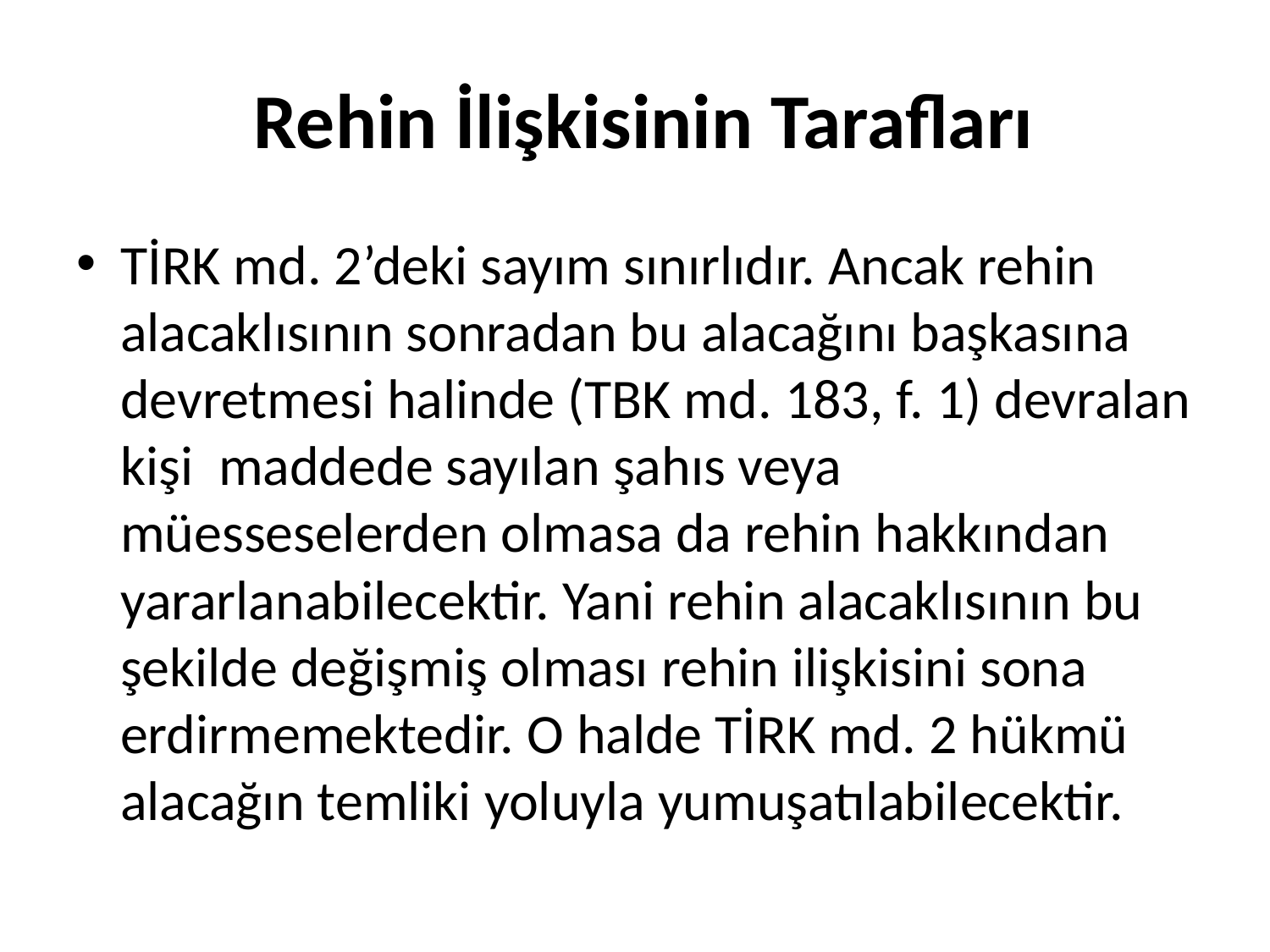

# Rehin İlişkisinin Tarafları
TİRK md. 2’deki sayım sınırlıdır. Ancak rehin alacaklısının sonradan bu alacağını başkasına devretmesi halinde (TBK md. 183, f. 1) devralan kişi  maddede sayılan şahıs veya müesseselerden olmasa da rehin hakkından yararlanabilecektir. Yani rehin alacaklısının bu şekilde değişmiş olması rehin ilişkisini sona erdirmemektedir. O halde TİRK md. 2 hükmü alacağın temliki yoluyla yumuşatılabilecektir.